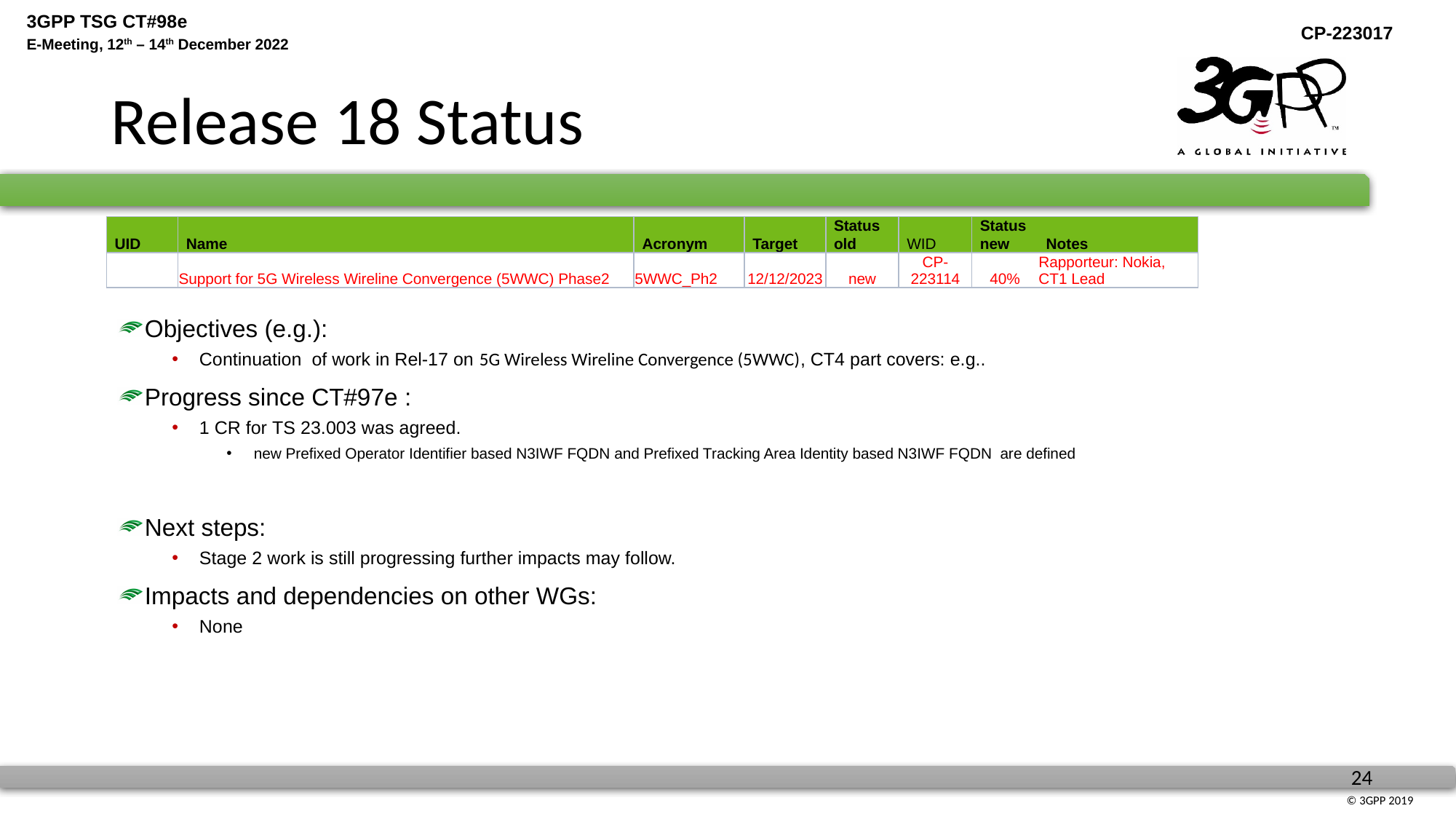

# Release 18 Status
| UID | Name | Acronym | Target | Status old | WID | Status new | Notes |
| --- | --- | --- | --- | --- | --- | --- | --- |
|  | Support for 5G Wireless Wireline Convergence (5WWC) Phase2 | 5WWC\_Ph2 | 12/12/2023 | new | CP-223114 | 40% | Rapporteur: Nokia, CT1 Lead |
Objectives (e.g.):
Continuation  of work in Rel-17 on 5G Wireless Wireline Convergence (5WWC), CT4 part covers: e.g..
Progress since CT#97e :
1 CR for TS 23.003 was agreed.
new Prefixed Operator Identifier based N3IWF FQDN and Prefixed Tracking Area Identity based N3IWF FQDN  are defined

Next steps:
Stage 2 work is still progressing further impacts may follow.
Impacts and dependencies on other WGs:
None